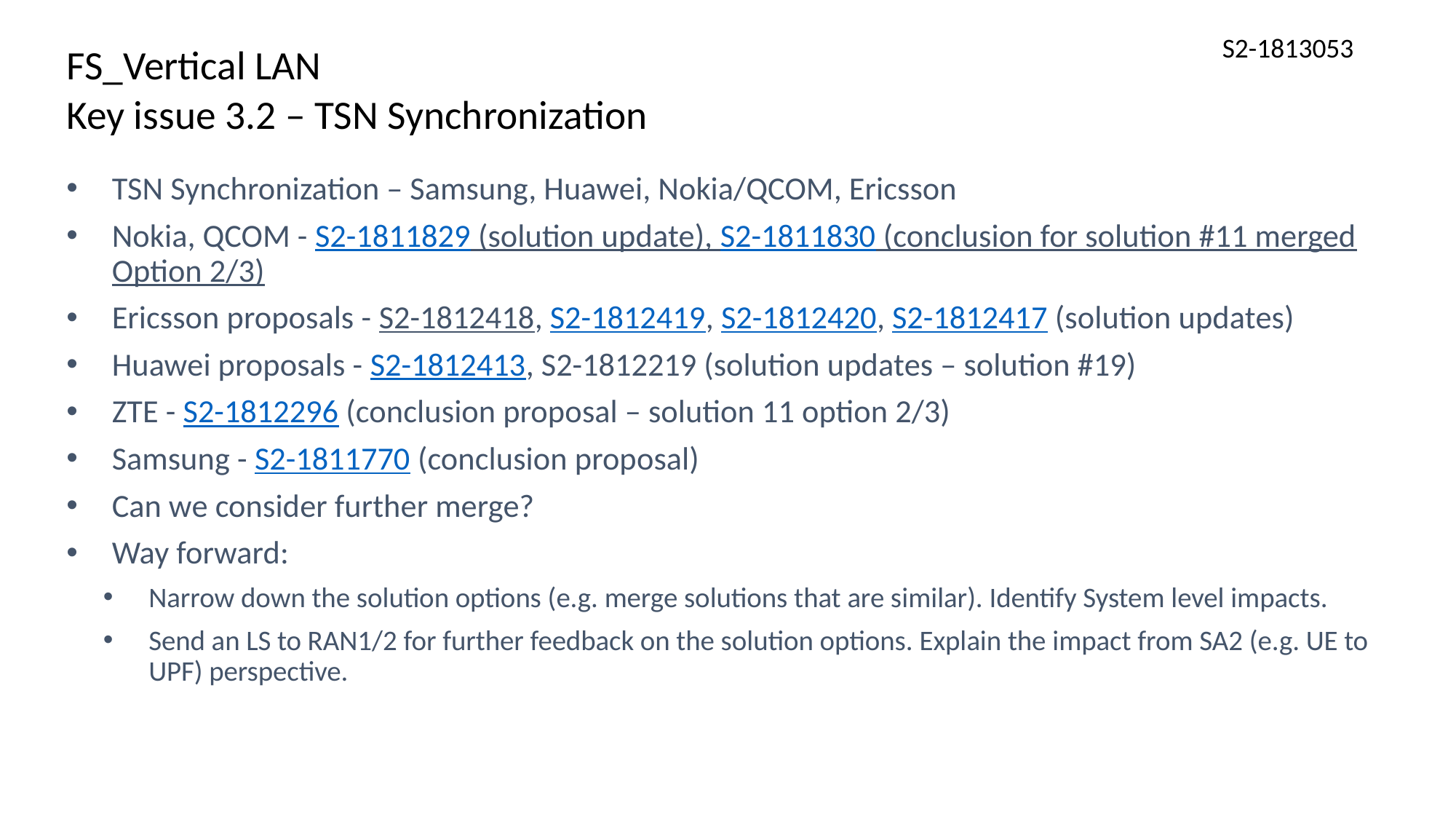

S2-1813053
FS_Vertical LAN
Key issue 3.2 – TSN Synchronization
TSN Synchronization – Samsung, Huawei, Nokia/QCOM, Ericsson
Nokia, QCOM - S2-1811829 (solution update), S2-1811830 (conclusion for solution #11 merged Option 2/3)
Ericsson proposals - S2-1812418, S2-1812419, S2-1812420, S2-1812417 (solution updates)
Huawei proposals - S2-1812413, S2-1812219 (solution updates – solution #19)
ZTE - S2-1812296 (conclusion proposal – solution 11 option 2/3)
Samsung - S2-1811770 (conclusion proposal)
Can we consider further merge?
Way forward:
Narrow down the solution options (e.g. merge solutions that are similar). Identify System level impacts.
Send an LS to RAN1/2 for further feedback on the solution options. Explain the impact from SA2 (e.g. UE to UPF) perspective.